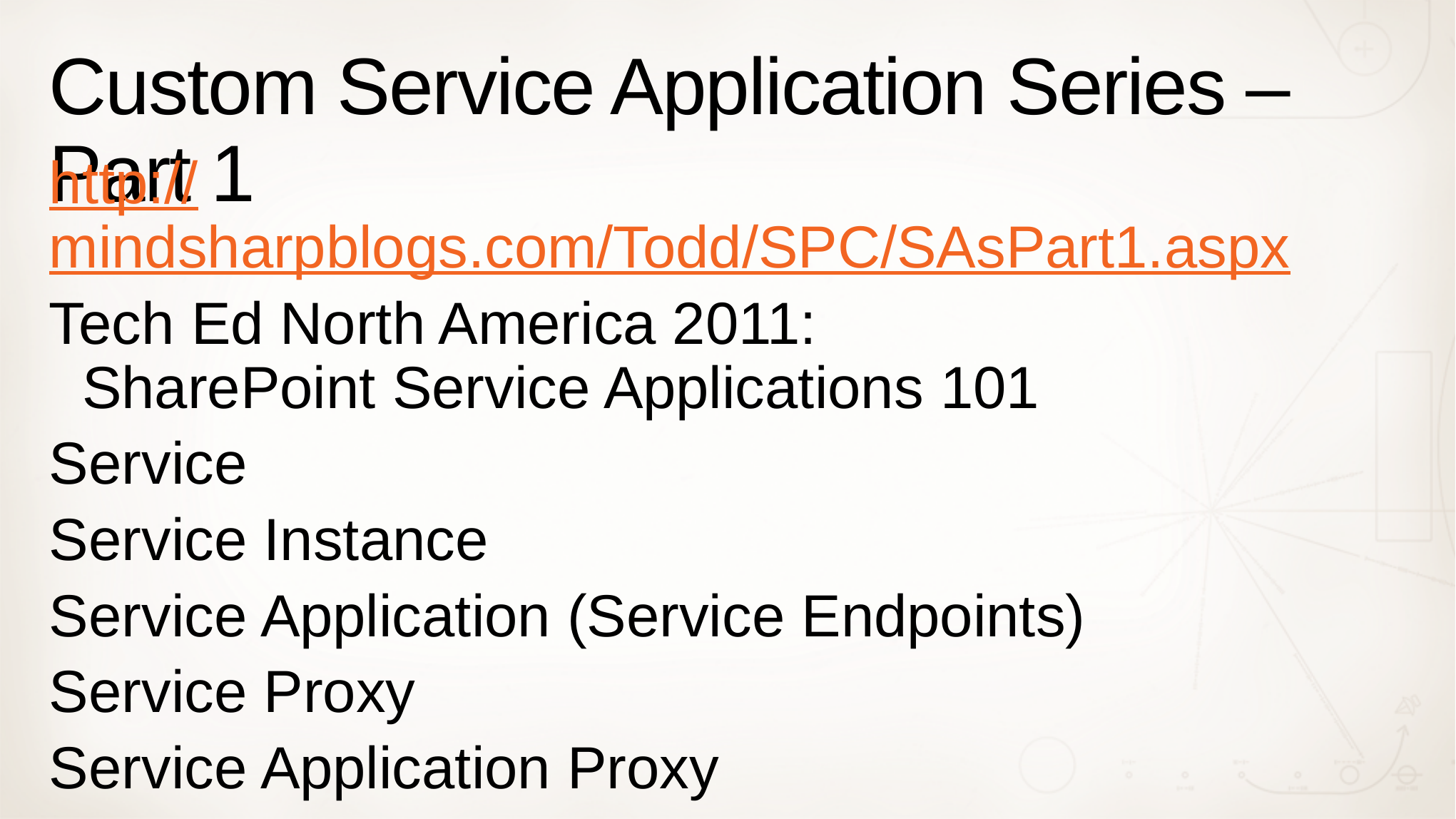

# Custom Service Application Series – Part 1
http://mindsharpblogs.com/Todd/SPC/SAsPart1.aspx
Tech Ed North America 2011:
  SharePoint Service Applications 101
Service
Service Instance
Service Application (Service Endpoints)
Service Proxy
Service Application Proxy